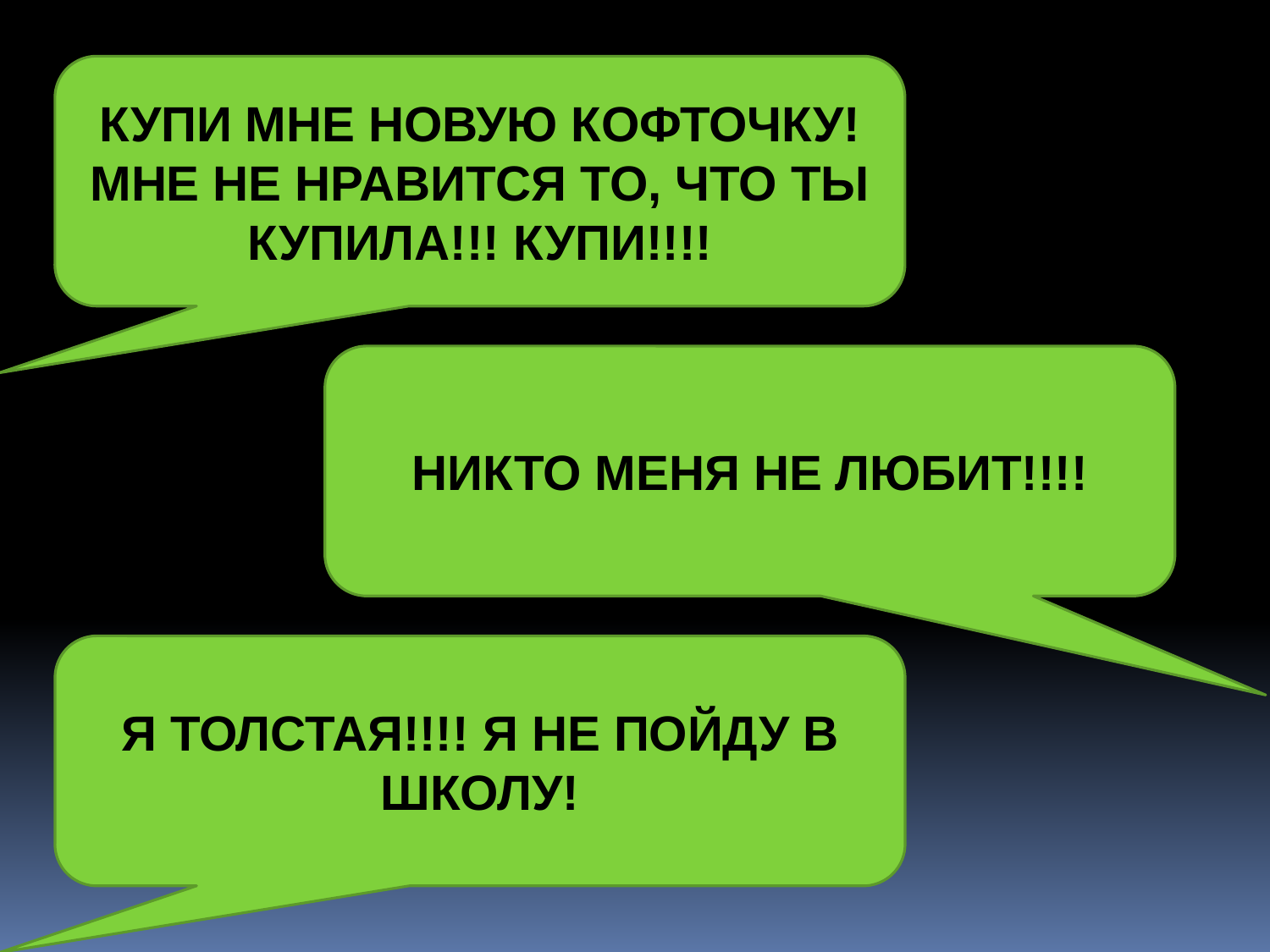

КУПИ МНЕ НОВУЮ КОФТОЧКУ! МНЕ НЕ НРАВИТСЯ ТО, ЧТО ТЫ КУПИЛА!!! КУПИ!!!!
НИКТО МЕНЯ НЕ ЛЮБИТ!!!!
Я ТОЛСТАЯ!!!! Я НЕ ПОЙДУ В ШКОЛУ!